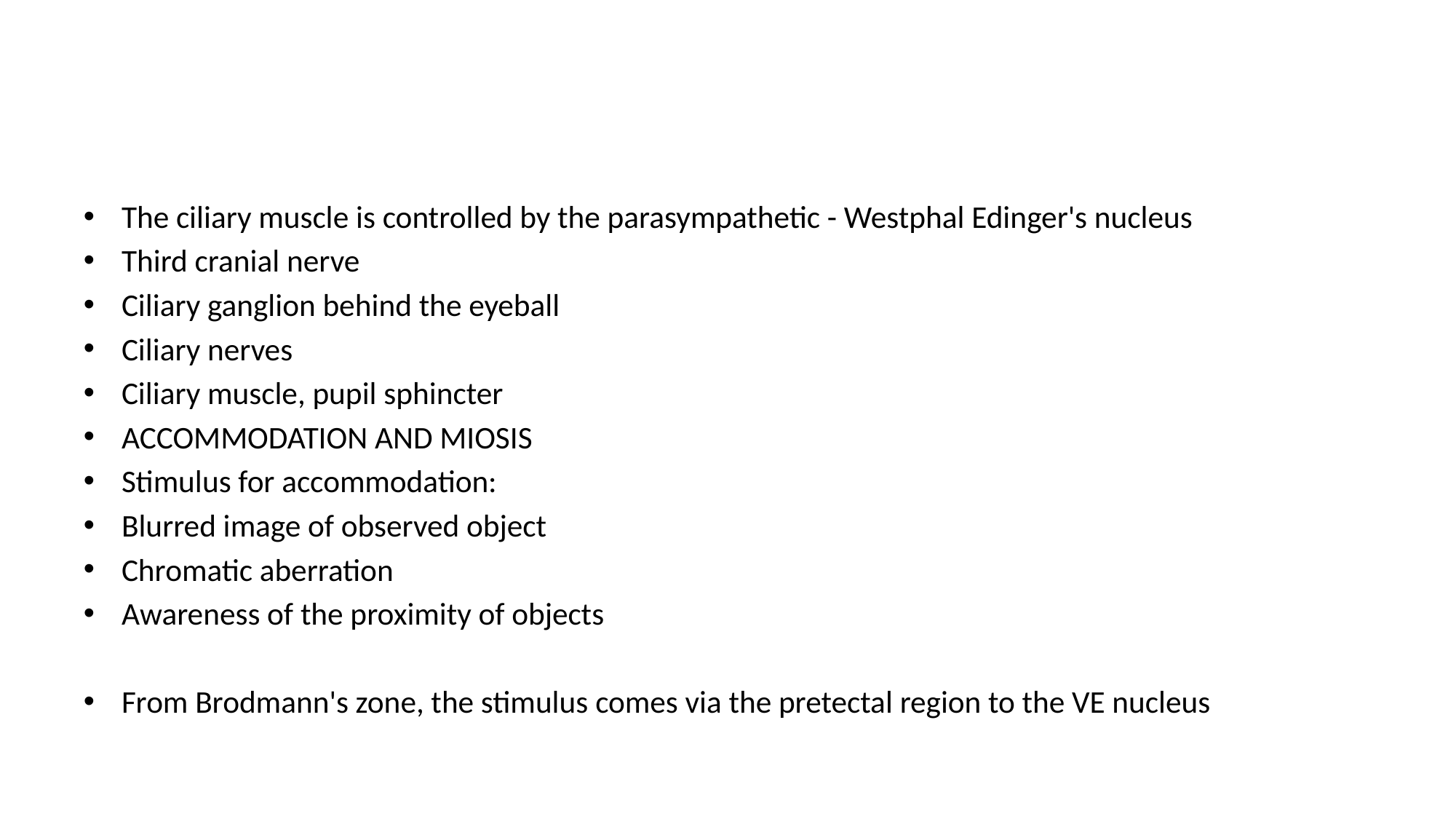

#
The ciliary muscle is controlled by the parasympathetic - Westphal Edinger's nucleus
Third cranial nerve
Ciliary ganglion behind the eyeball
Ciliary nerves
Ciliary muscle, pupil sphincter
ACCOMMODATION AND MIOSIS
Stimulus for accommodation:
Blurred image of observed object
Chromatic aberration
Awareness of the proximity of objects

From Brodmann's zone, the stimulus comes via the pretectal region to the VE nucleus